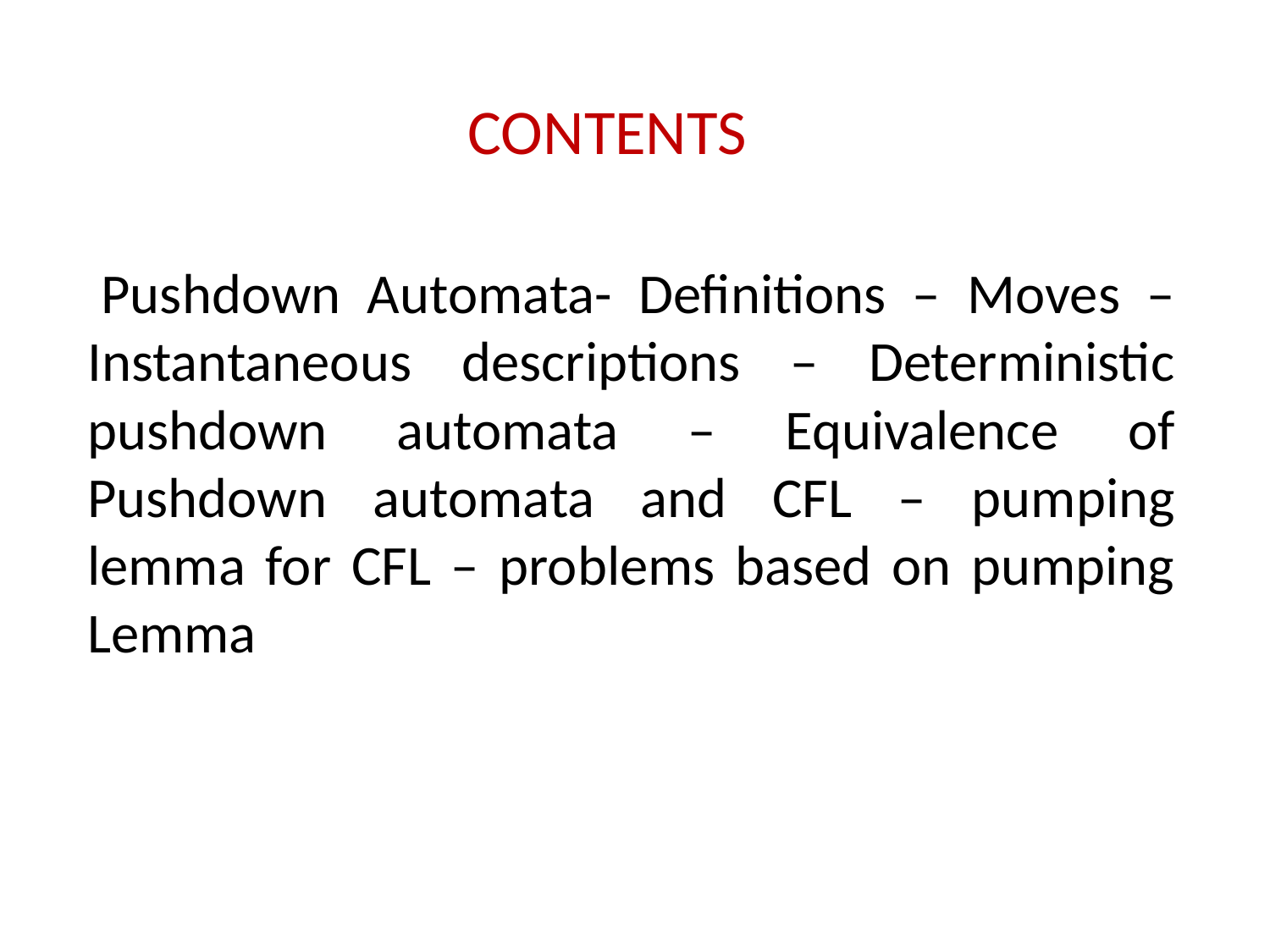

CONTENTS

 	Pushdown Automata- Definitions – Moves – Instantaneous descriptions – Deterministic pushdown automata – Equivalence of Pushdown automata and CFL – pumping lemma for CFL – problems based on pumping Lemma